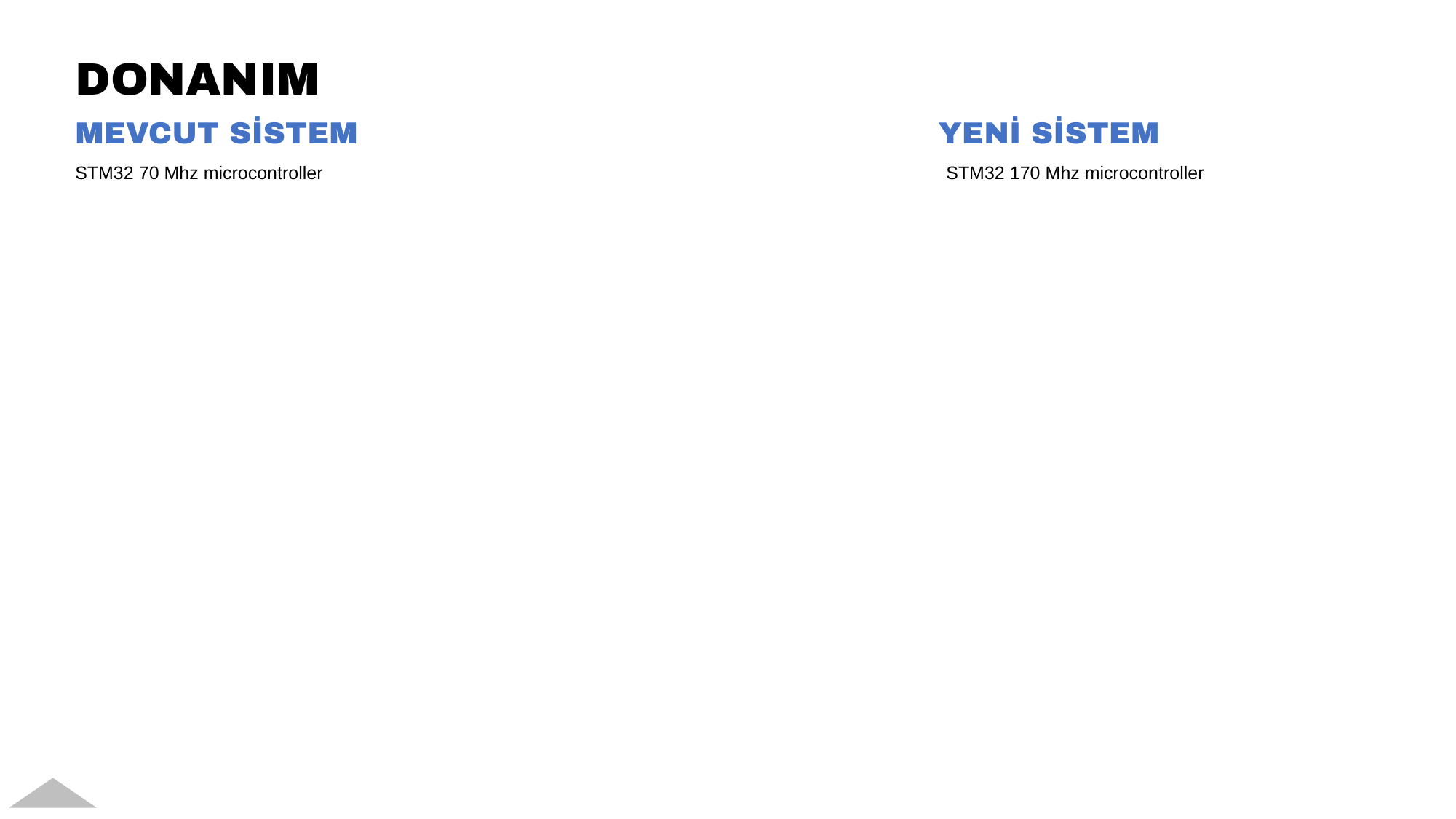

DONANIM
MEVCUT SİSTEM
YENİ SİSTEM
STM32 70 Mhz microcontroller

STM32 170 Mhz microcontroller